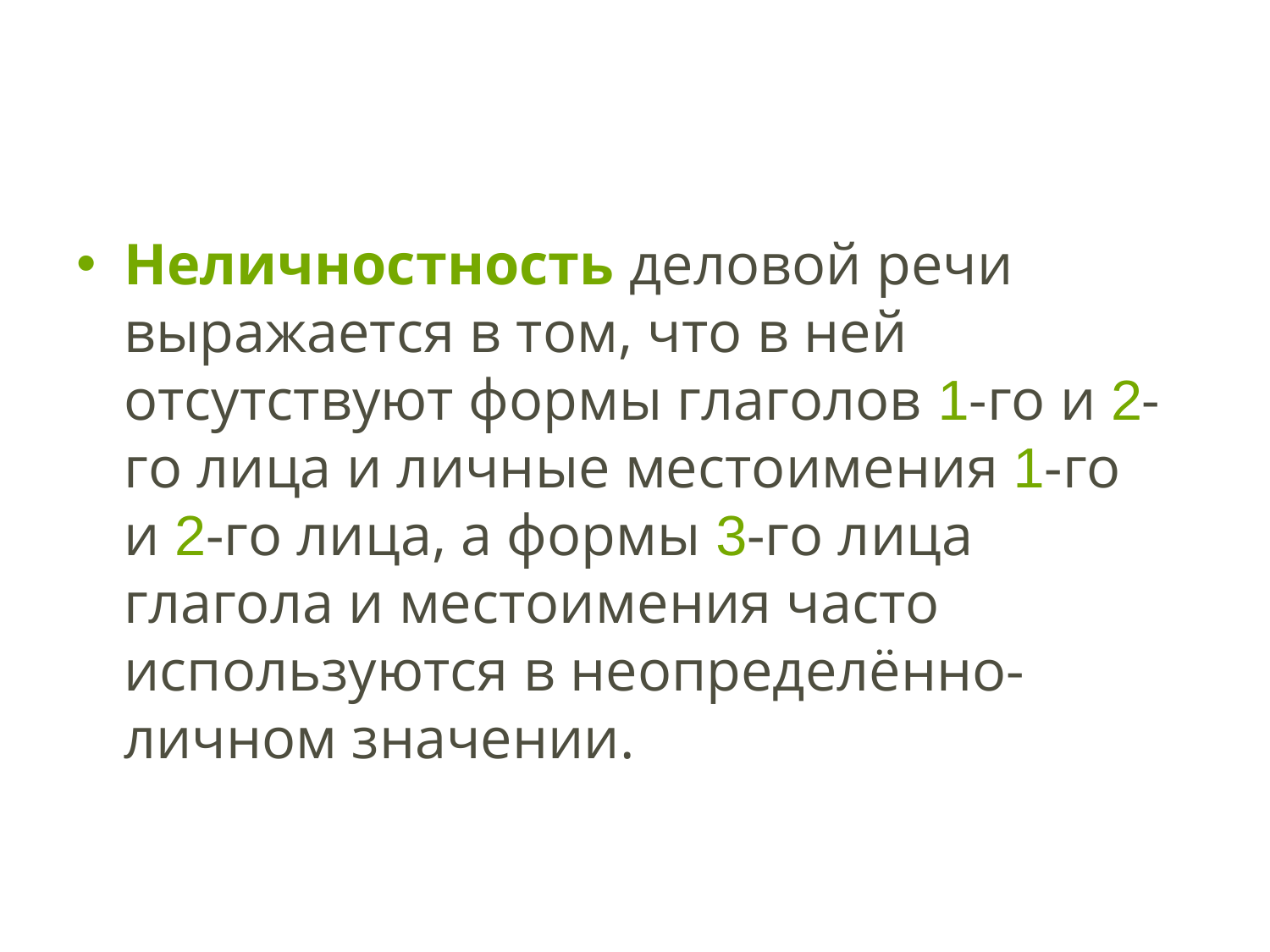

#
Неличностность деловой речи выражается в том, что в ней отсутствуют формы глаголов 1-го и 2-го лица и личные местоиме­ния 1-го и 2-го лица, а формы 3-го лица глагола и местоимения часто используются в неопределённо-личном значении.